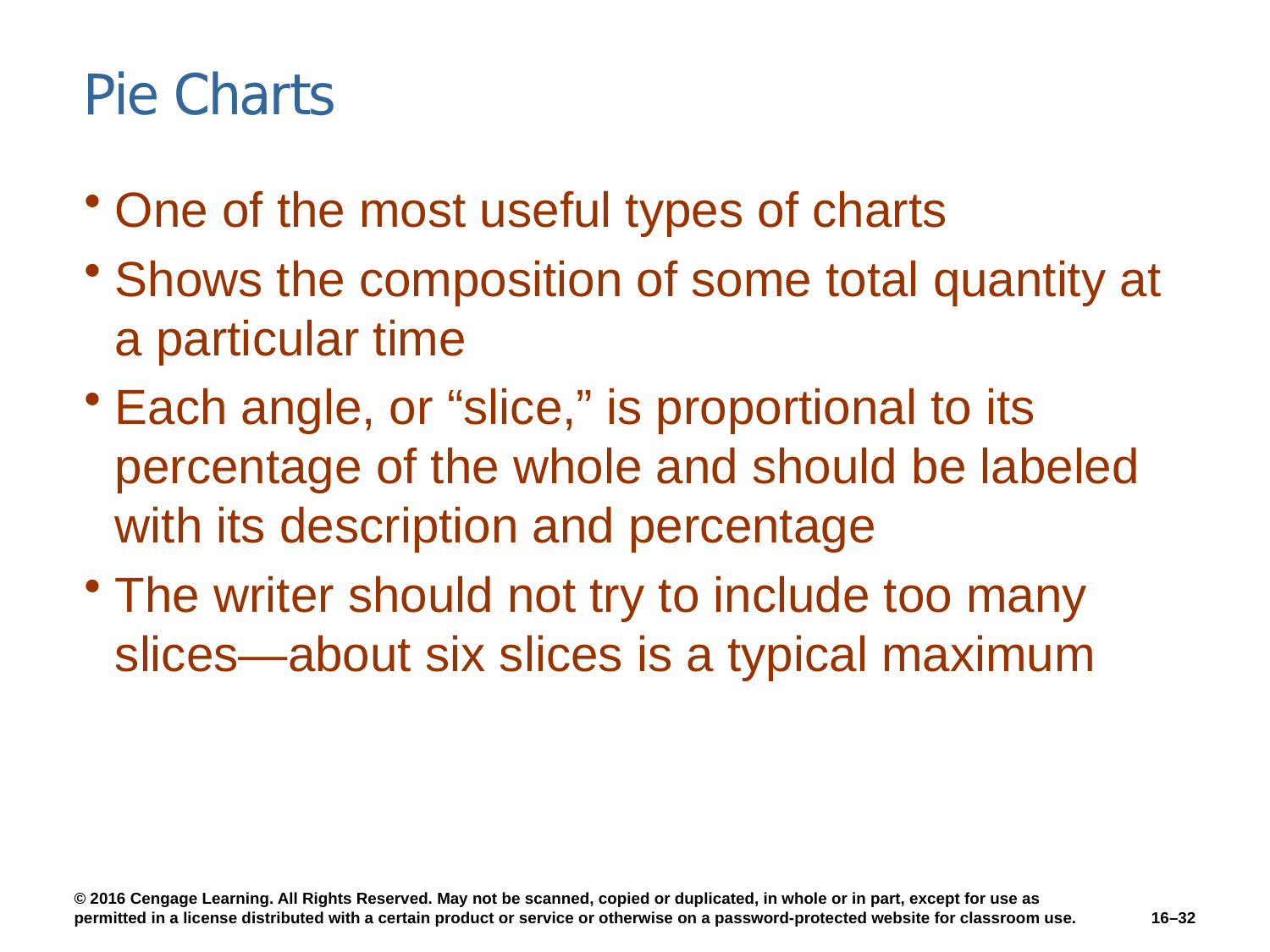

# Pie Charts
One of the most useful types of charts
Shows the composition of some total quantity at a particular time
Each angle, or “slice,” is proportional to its percentage of the whole and should be labeled with its description and percentage
The writer should not try to include too many slices—about six slices is a typical maximum
16–32
© 2016 Cengage Learning. All Rights Reserved. May not be scanned, copied or duplicated, in whole or in part, except for use as permitted in a license distributed with a certain product or service or otherwise on a password-protected website for classroom use.